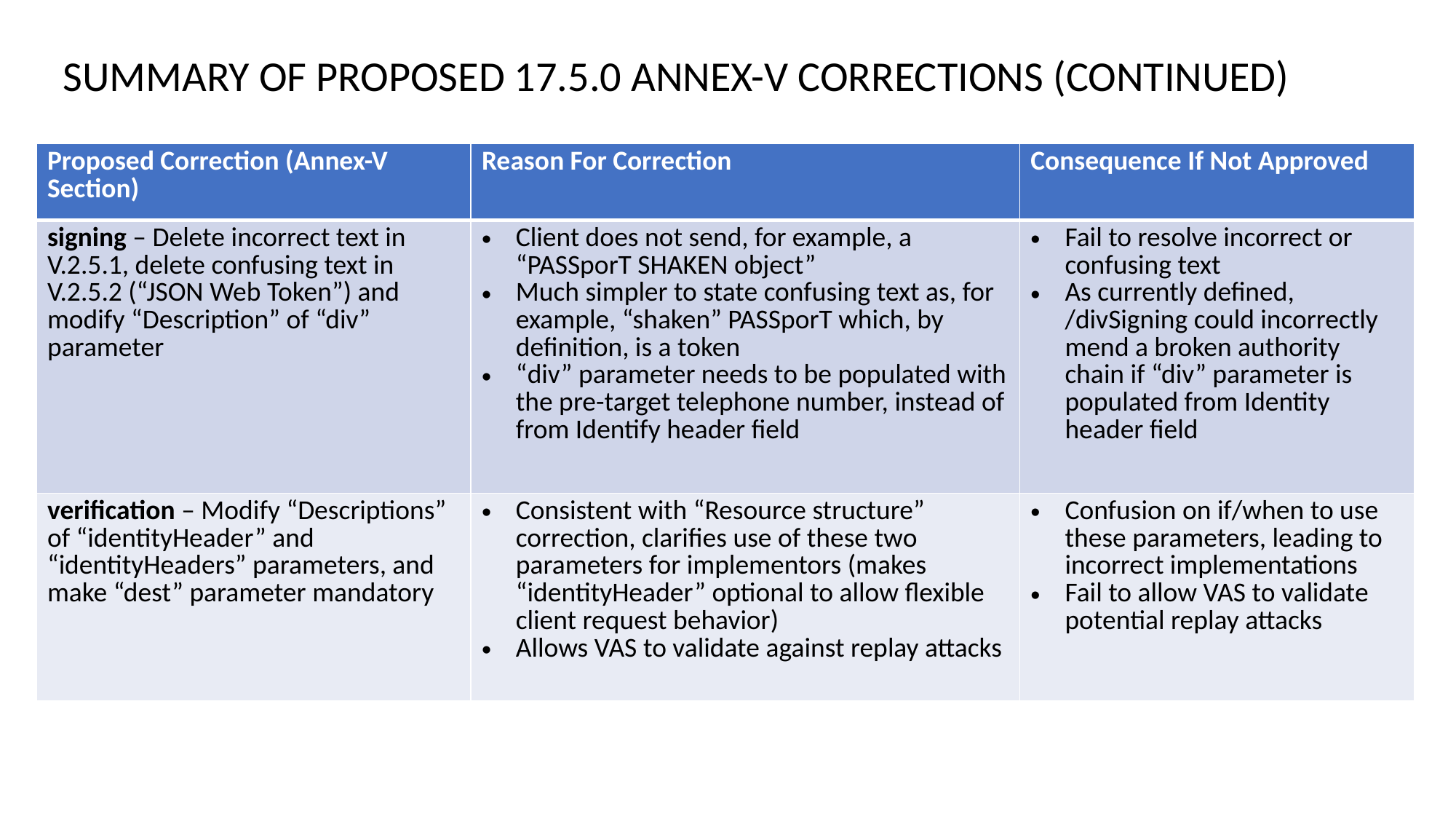

Summary of proposed 17.5.0 Annex-V corrections (Continued)
| Proposed Correction (Annex-V Section) | Reason For Correction | Consequence If Not Approved |
| --- | --- | --- |
| signing – Delete incorrect text in V.2.5.1, delete confusing text in V.2.5.2 (“JSON Web Token”) and modify “Description” of “div” parameter | Client does not send, for example, a “PASSporT SHAKEN object” Much simpler to state confusing text as, for example, “shaken” PASSporT which, by definition, is a token “div” parameter needs to be populated with the pre-target telephone number, instead of from Identify header field | Fail to resolve incorrect or confusing text As currently defined, /divSigning could incorrectly mend a broken authority chain if “div” parameter is populated from Identity header field |
| verification – Modify “Descriptions” of “identityHeader” and “identityHeaders” parameters, and make “dest” parameter mandatory | Consistent with “Resource structure” correction, clarifies use of these two parameters for implementors (makes “identityHeader” optional to allow flexible client request behavior) Allows VAS to validate against replay attacks | Confusion on if/when to use these parameters, leading to incorrect implementations Fail to allow VAS to validate potential replay attacks |